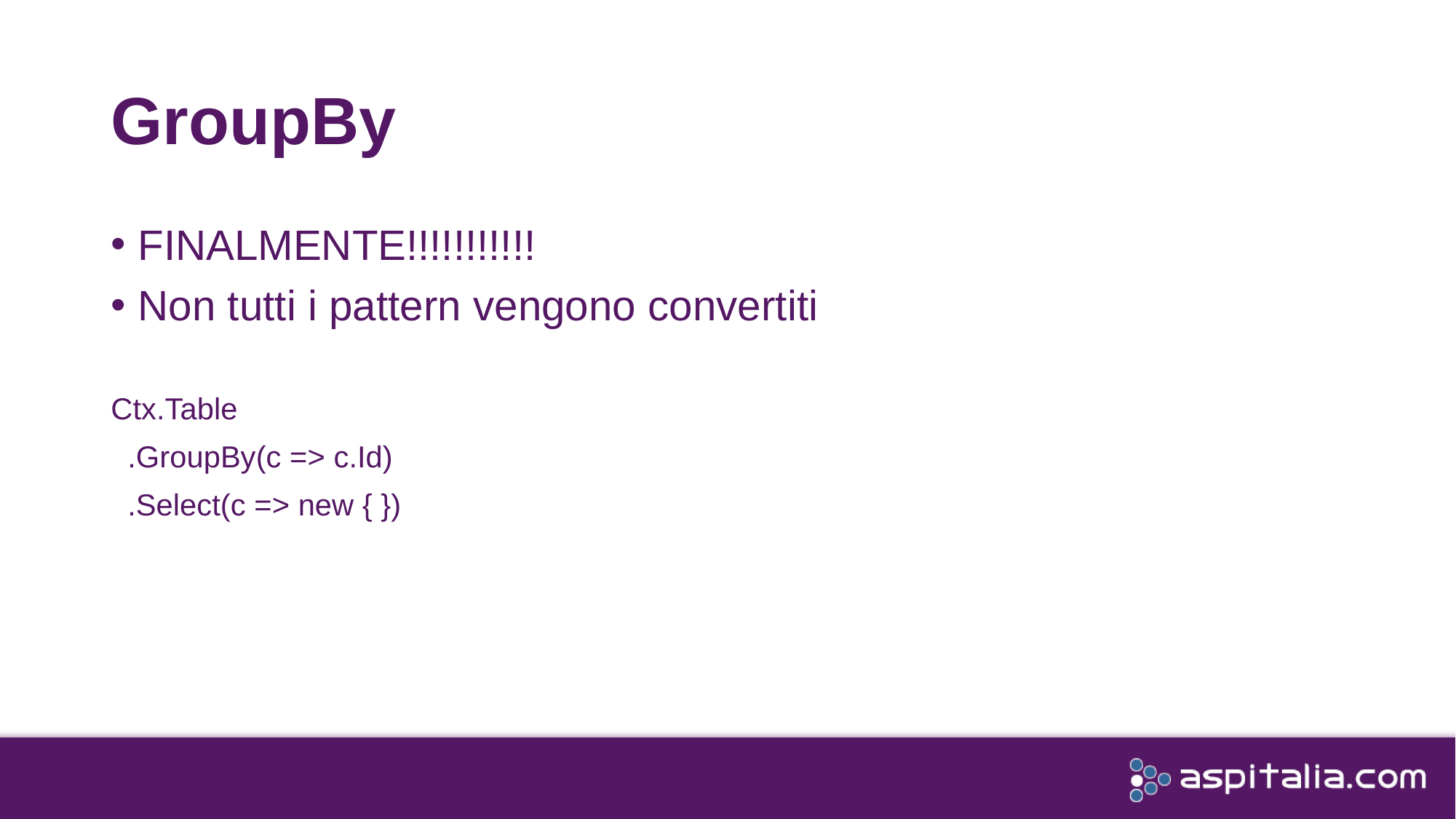

# GroupBy
FINALMENTE!!!!!!!!!!!
Non tutti i pattern vengono convertiti

Ctx.Table
  .GroupBy(c => c.Id)
  .Select(c => new { })